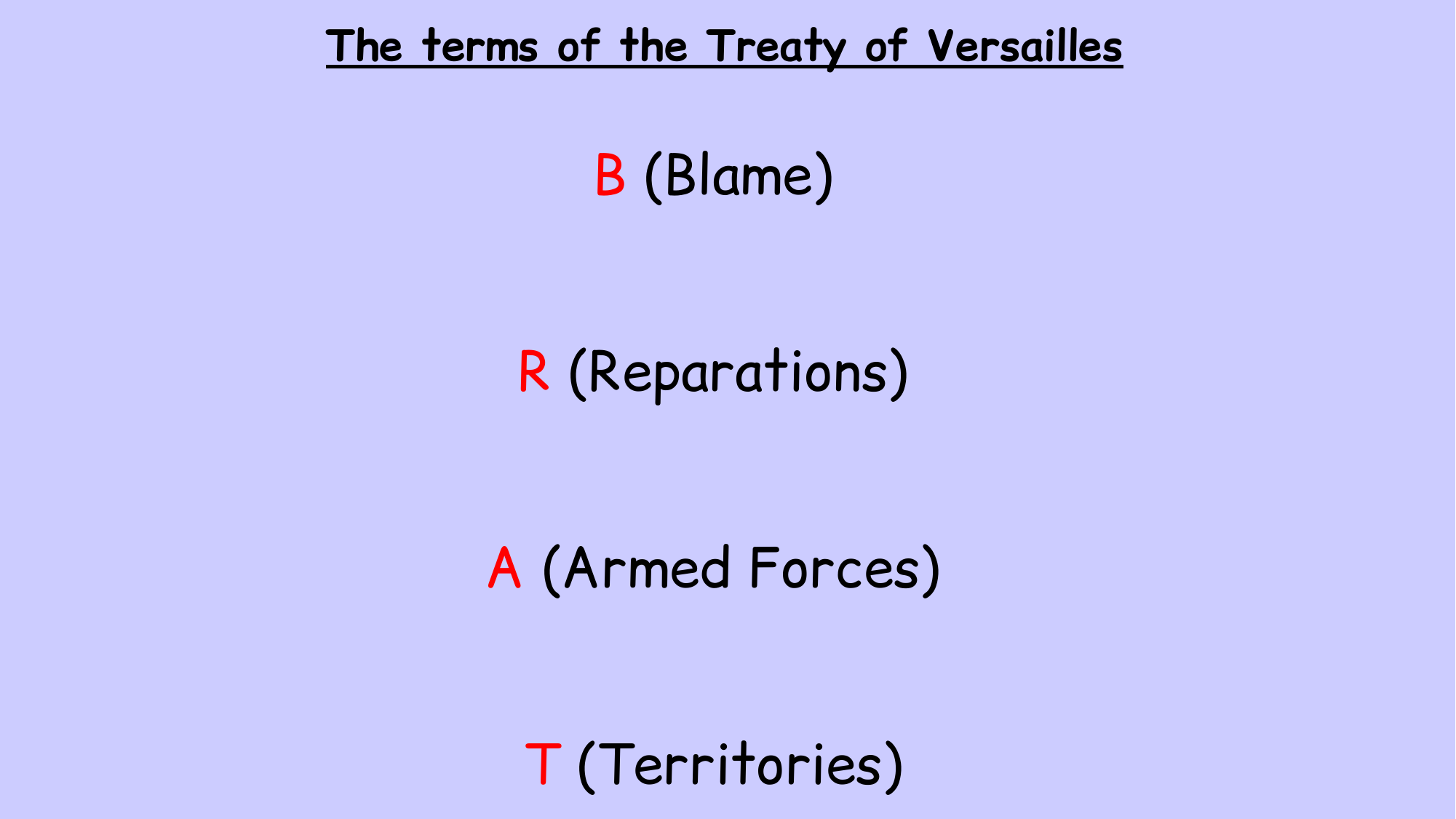

The terms of the Treaty of Versailles
B (Blame)

R (Reparations)

A (Armed Forces)

T (Territories)